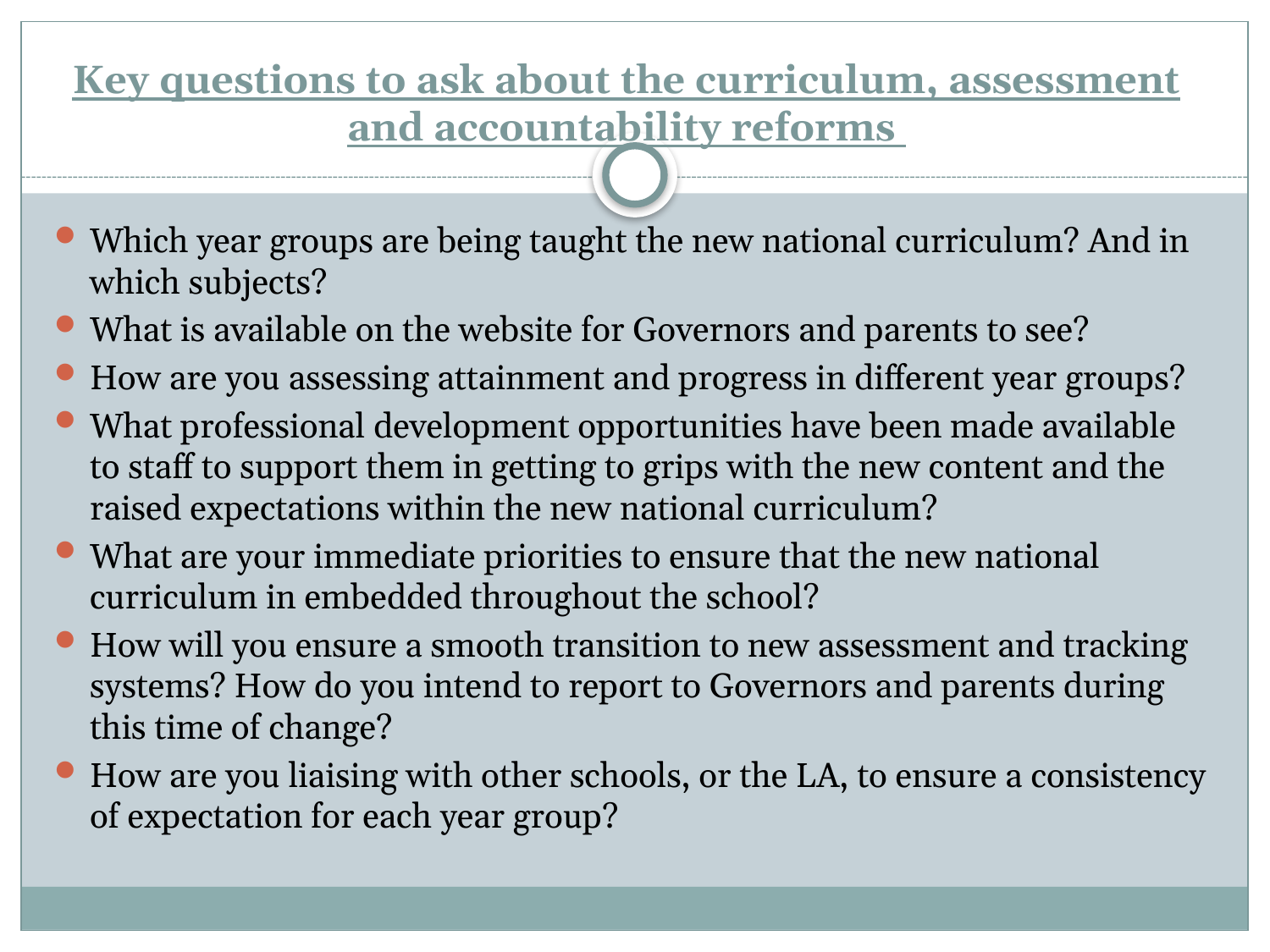

# Key questions to ask about the curriculum, assessment and accountability reforms
Which year groups are being taught the new national curriculum? And in which subjects?
What is available on the website for Governors and parents to see?
How are you assessing attainment and progress in different year groups?
What professional development opportunities have been made available to staff to support them in getting to grips with the new content and the raised expectations within the new national curriculum?
What are your immediate priorities to ensure that the new national curriculum in embedded throughout the school?
How will you ensure a smooth transition to new assessment and tracking systems? How do you intend to report to Governors and parents during this time of change?
How are you liaising with other schools, or the LA, to ensure a consistency of expectation for each year group?